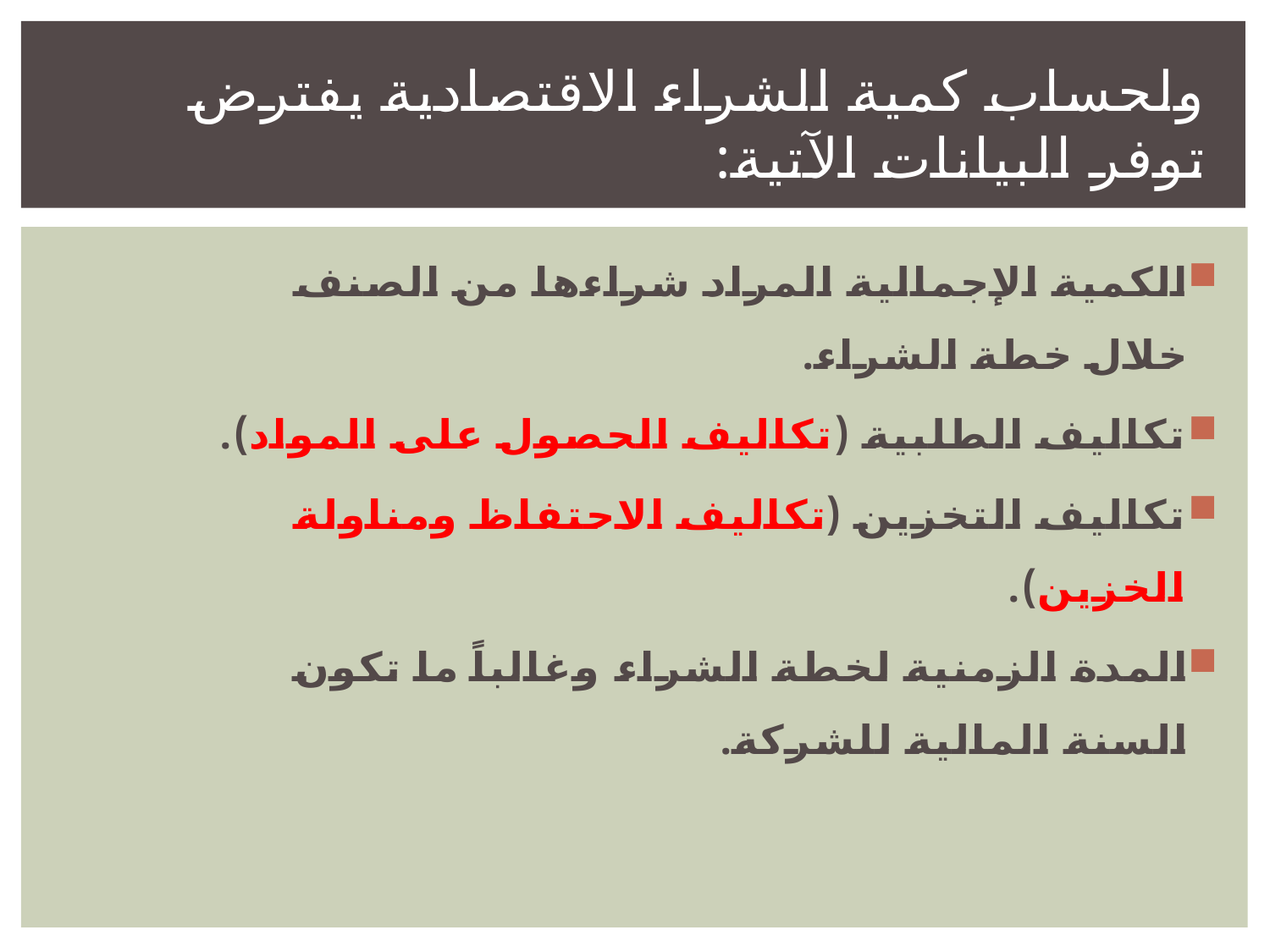

# ولحساب كمية الشراء الاقتصادية يفترض توفر البيانات الآتية:
الكمية الإجمالية المراد شراءها من الصنف خلال خطة الشراء.
تكاليف الطلبية (تكاليف الحصول على المواد).
تكاليف التخزين (تكاليف الاحتفاظ ومناولة الخزين).
المدة الزمنية لخطة الشراء وغالباً ما تكون السنة المالية للشركة.